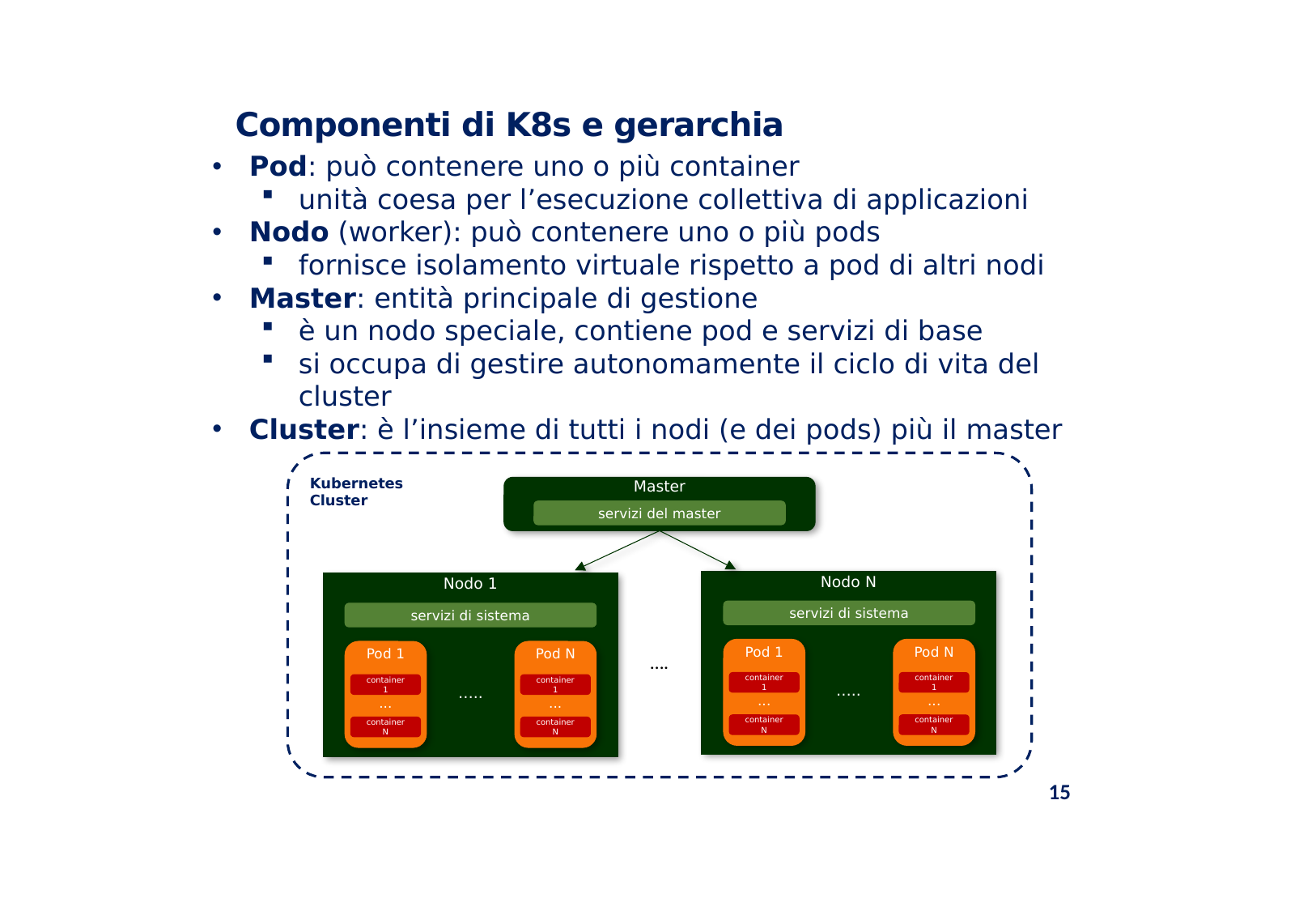

Componenti di K8s e gerarchia
Pod: può contenere uno o più container
unità coesa per l’esecuzione collettiva di applicazioni
Nodo (worker): può contenere uno o più pods
fornisce isolamento virtuale rispetto a pod di altri nodi
Master: entità principale di gestione
è un nodo speciale, contiene pod e servizi di base
si occupa di gestire autonomamente il ciclo di vita del cluster
Cluster: è l’insieme di tutti i nodi (e dei pods) più il master

….
Kubernetes Cluster
Master

servizi del master
Nodo N

…..

Nodo 1

…..

servizi di sistema
servizi di sistema
Pod 1

...

Pod N

...

Pod 1

...

Pod N

...

container 1
container 1
container 1
container 1
container N
container N
container N
container N
15